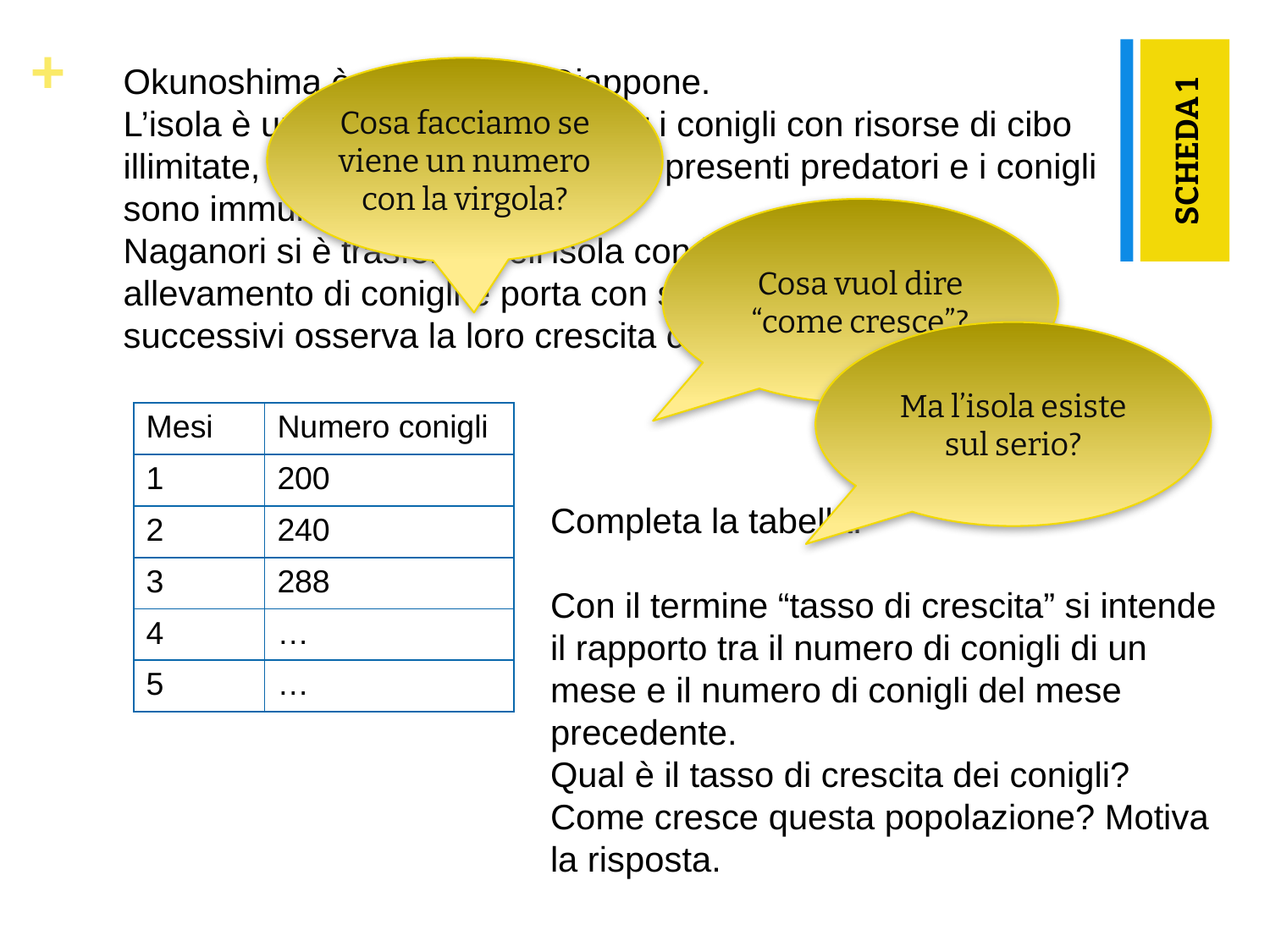

Okunoshima è un’isola del Giappone.
L’isola è un ambiente ottimale per i conigli con risorse di cibo illimitate, spazio illimitato, non son presenti predatori e i conigli sono immuni da malattie.
Naganori si è trasferito nell’isola con l’intento di crearvi un allevamento di conigli e porta con sé 200 conigli. Nei mesi successivi osserva la loro crescita con indicato in tabella:
Cosa facciamo se viene un numero con la virgola?
SCHEDA 1
Cosa vuol dire “come cresce”?
Ma l’isola esiste sul serio?
| Mesi | Numero conigli |
| --- | --- |
| 1 | 200 |
| 2 | 240 |
| 3 | 288 |
| 4 | … |
| 5 | … |
Completa la tabella.

Con il termine “tasso di crescita” si intende il rapporto tra il numero di conigli di un mese e il numero di conigli del mese precedente.
Qual è il tasso di crescita dei conigli? Come cresce questa popolazione? Motiva la risposta.